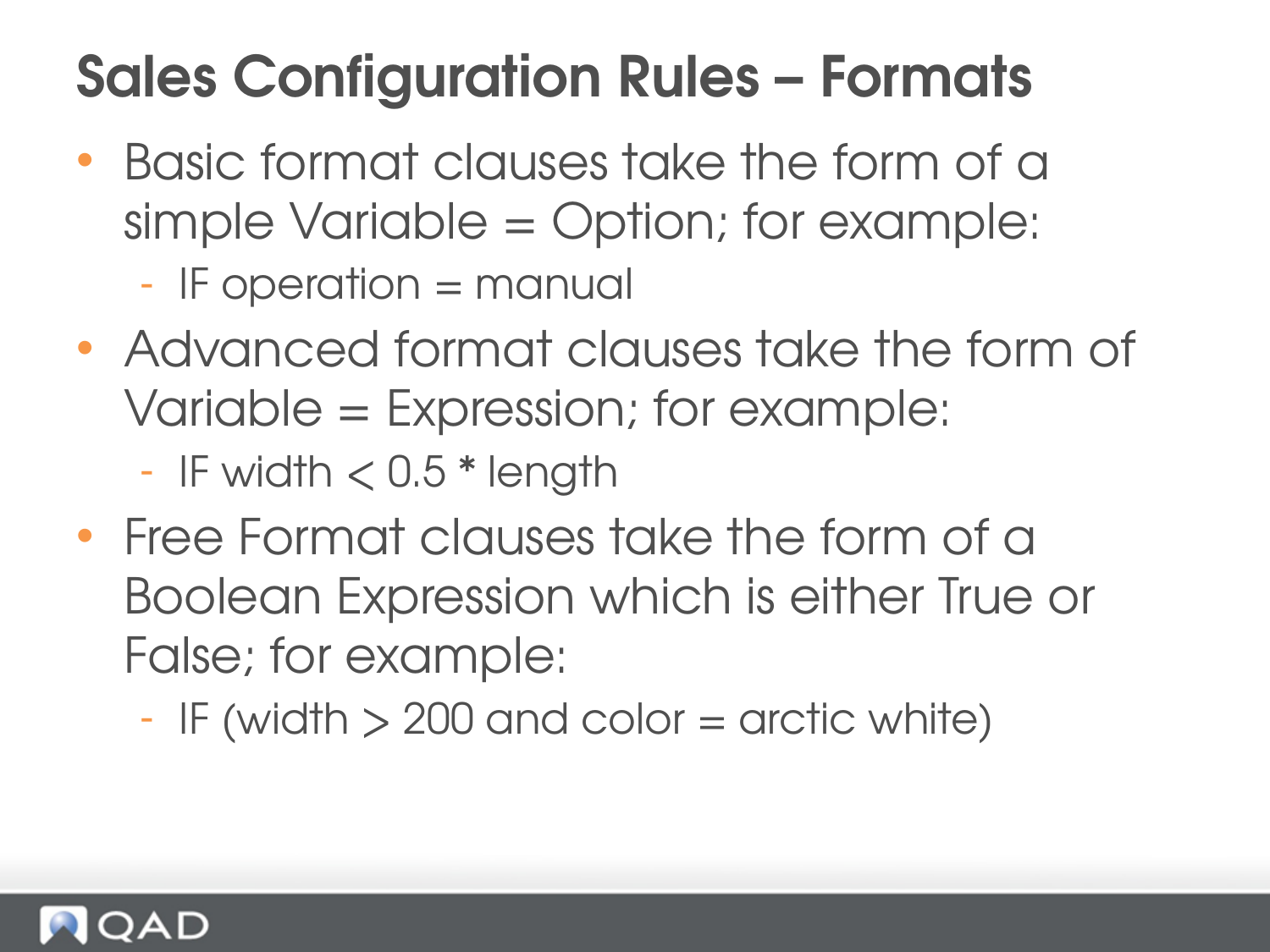

# Sales Configuration Rules – Formats
Basic format clauses take the form of a simple Variable = Option; for example:
IF operation = manual
Advanced format clauses take the form of Variable = Expression; for example:
IF width < 0.5 * length
Free Format clauses take the form of a Boolean Expression which is either True or False; for example:
IF (width > 200 and color = arctic white)